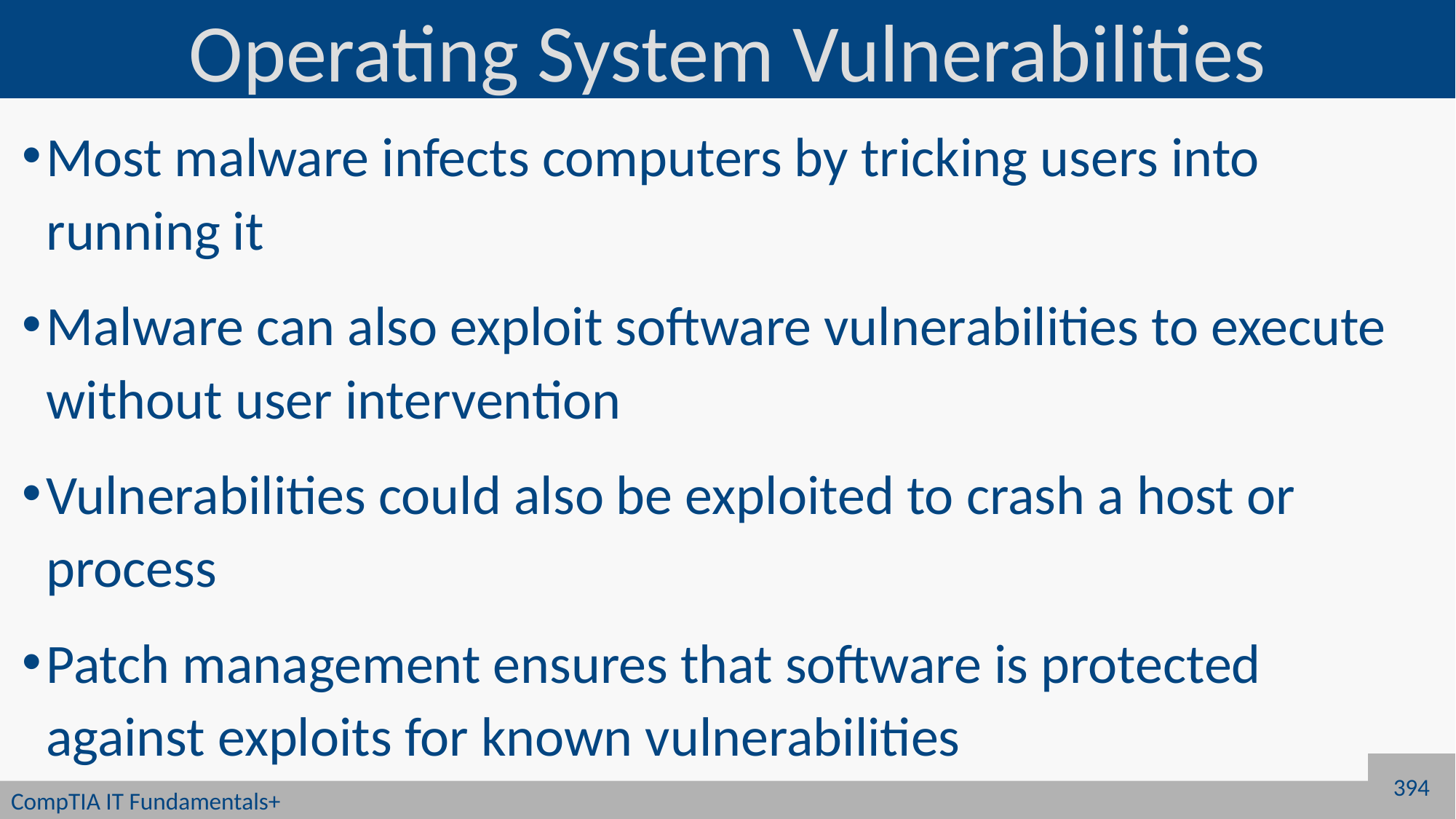

# Operating System Vulnerabilities
Most malware infects computers by tricking users into running it
Malware can also exploit software vulnerabilities to execute without user intervention
Vulnerabilities could also be exploited to crash a host or process
Patch management ensures that software is protected against exploits for known vulnerabilities
394
CompTIA IT Fundamentals+